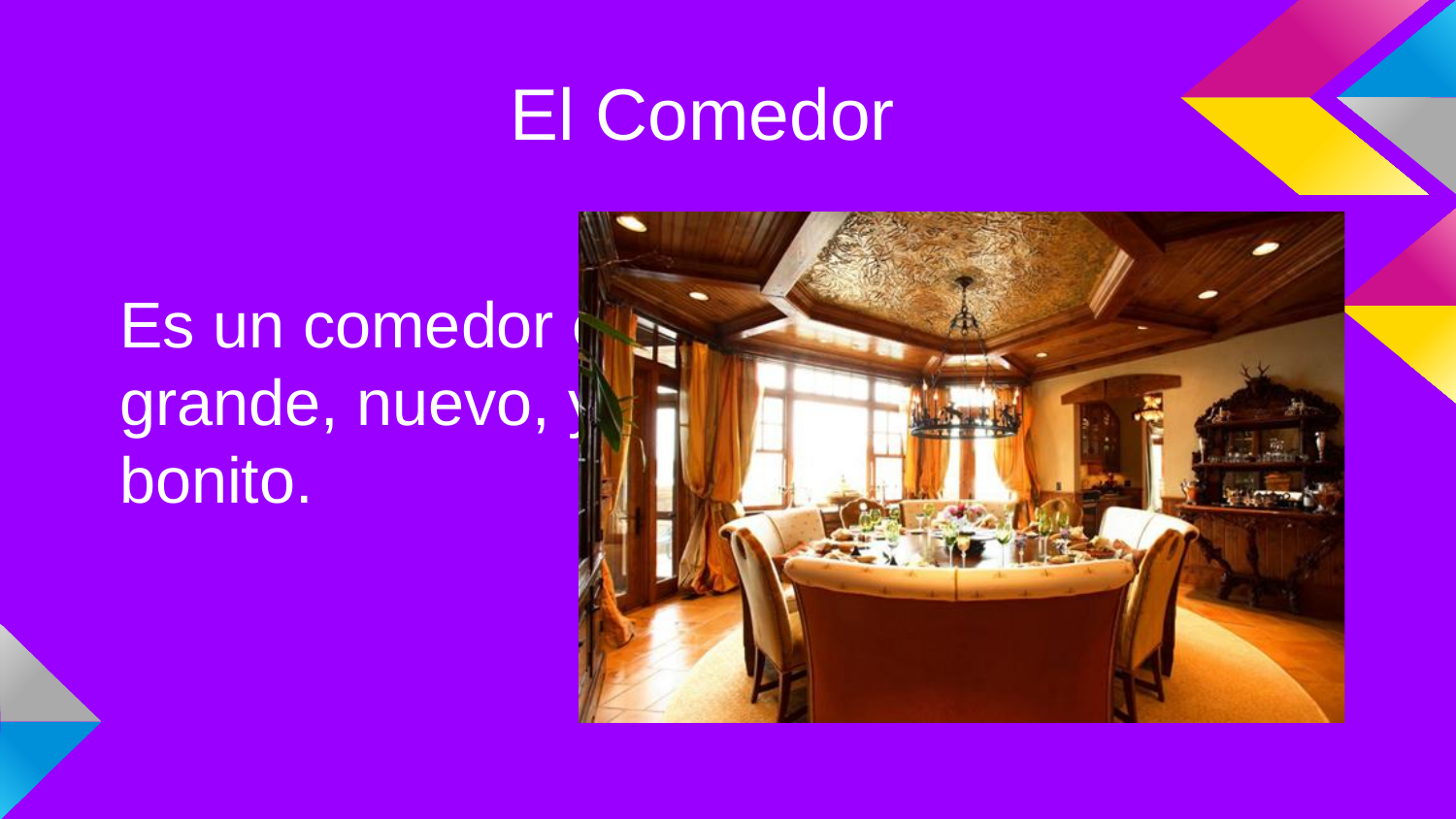

# El Comedor

Es un comedor el
grande, nuevo, y
bonito.